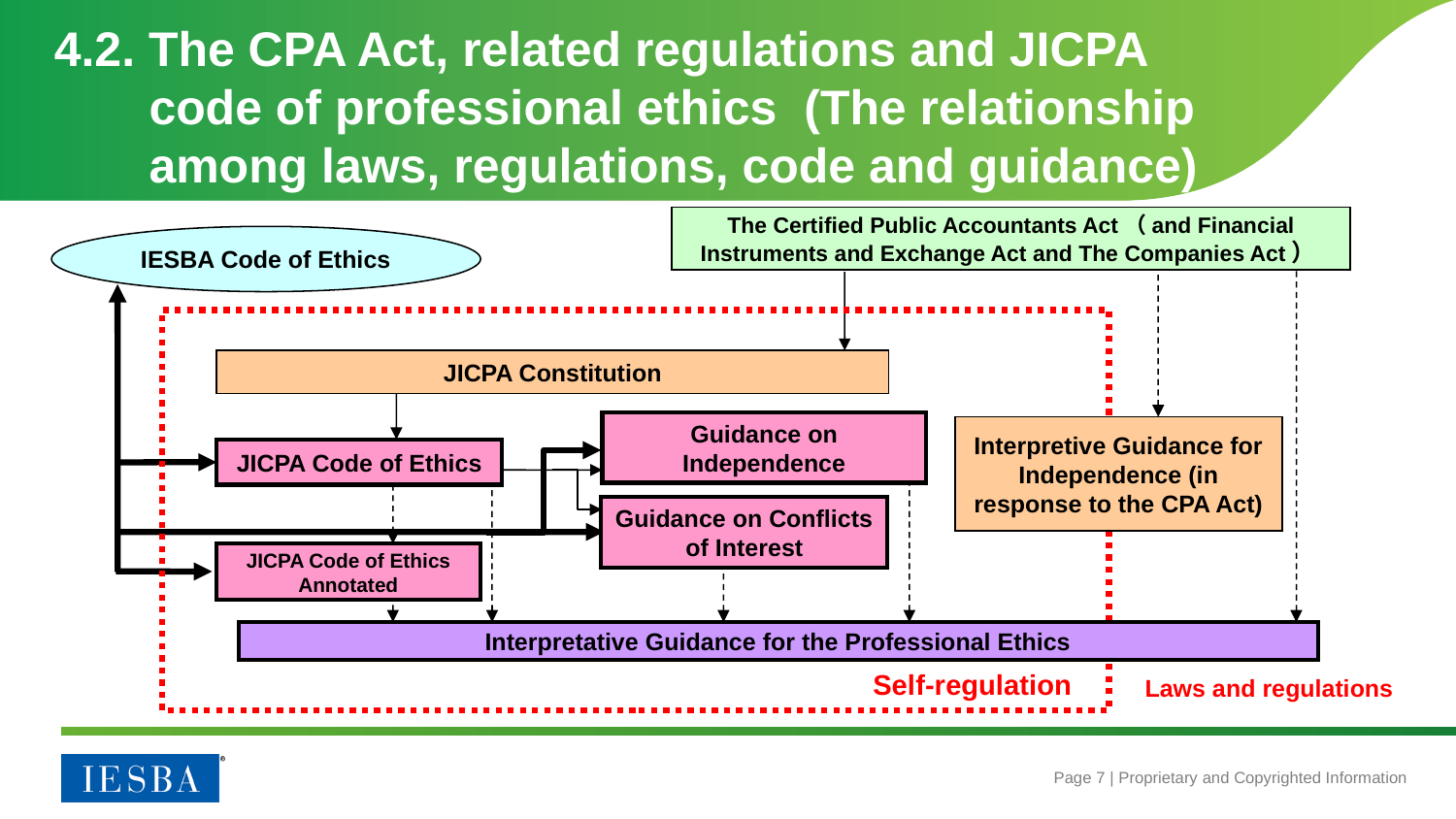

# 4.2. The CPA Act, related regulations and JICPA code of professional ethics  (The relationship among laws, regulations, code and guidance)
The Certified Public Accountants Act（and Financial Instruments and Exchange Act and The Companies Act）
IESBA Code of Ethics

JICPA Constitution

Guidance on Independence
Interpretive Guidance for Independence (in response to the CPA Act)
JICPA Code of Ethics

JICPA Code of Ethics Annotated

Interpretative Guidance for the Professional Ethics

Guidance on Conflicts of Interest
Self-regulation
Laws and regulations